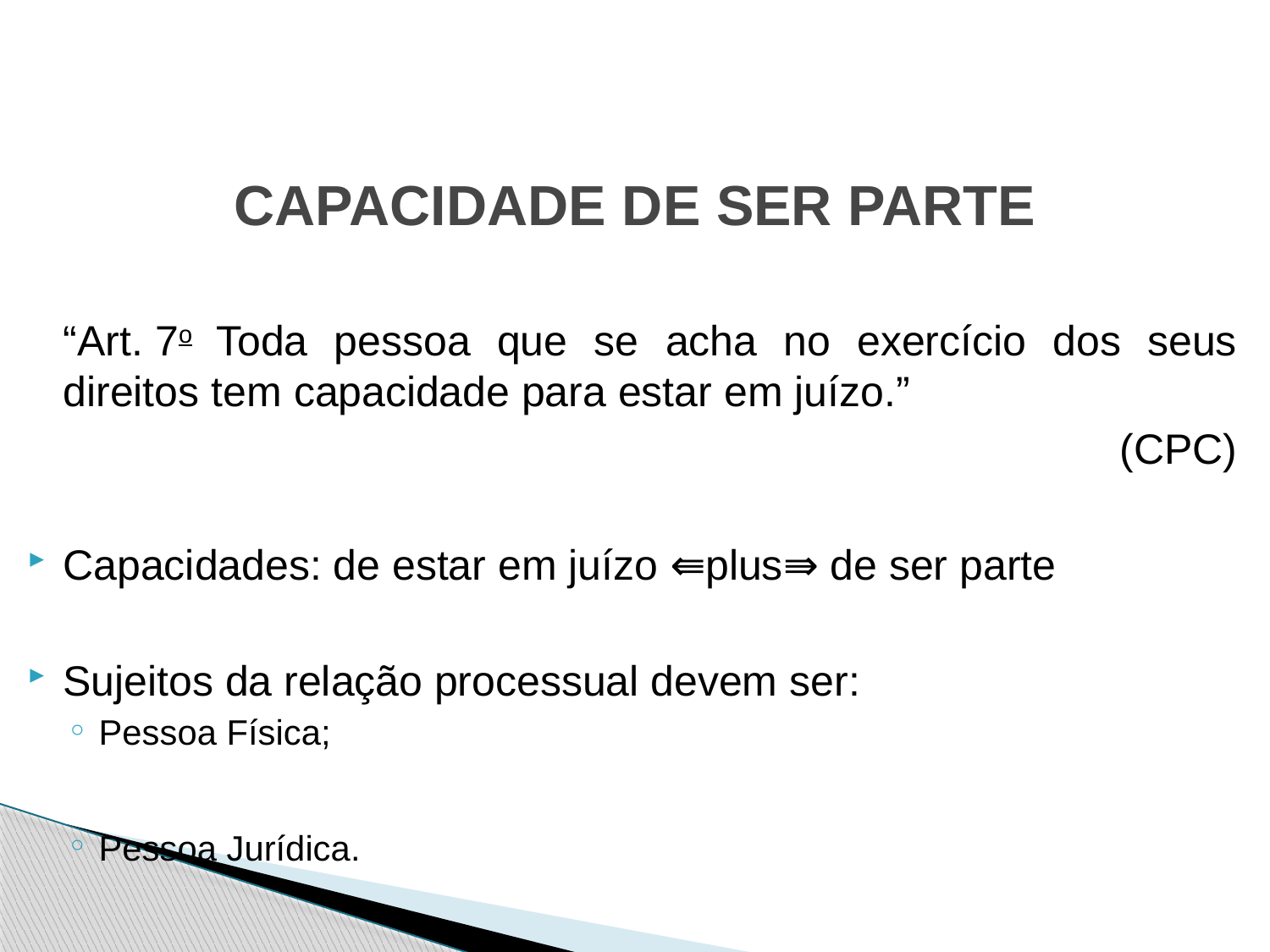

# CAPACIDADE DE SER PARTE

	“Art. 7o  Toda pessoa que se acha no exercício dos seus direitos tem capacidade para estar em juízo.”
(CPC)

Capacidades: de estar em juízo ⇚plus⇛ de ser parte

Sujeitos da relação processual devem ser:
Pessoa Física;

Pessoa Jurídica.